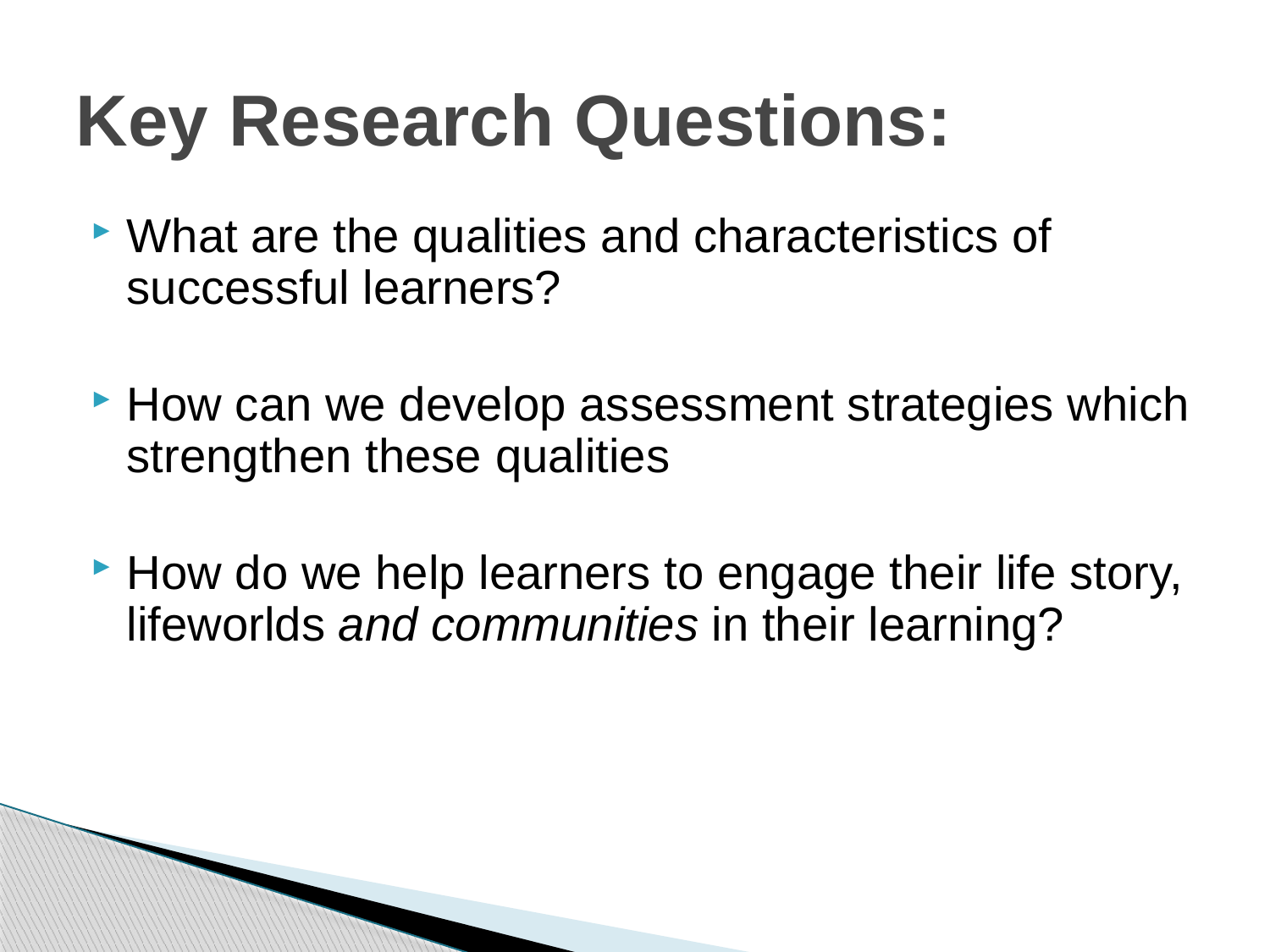

# Key Research Questions:
What are the qualities and characteristics of successful learners?

How can we develop assessment strategies which strengthen these qualities

How do we help learners to engage their life story, lifeworlds and communities in their learning?